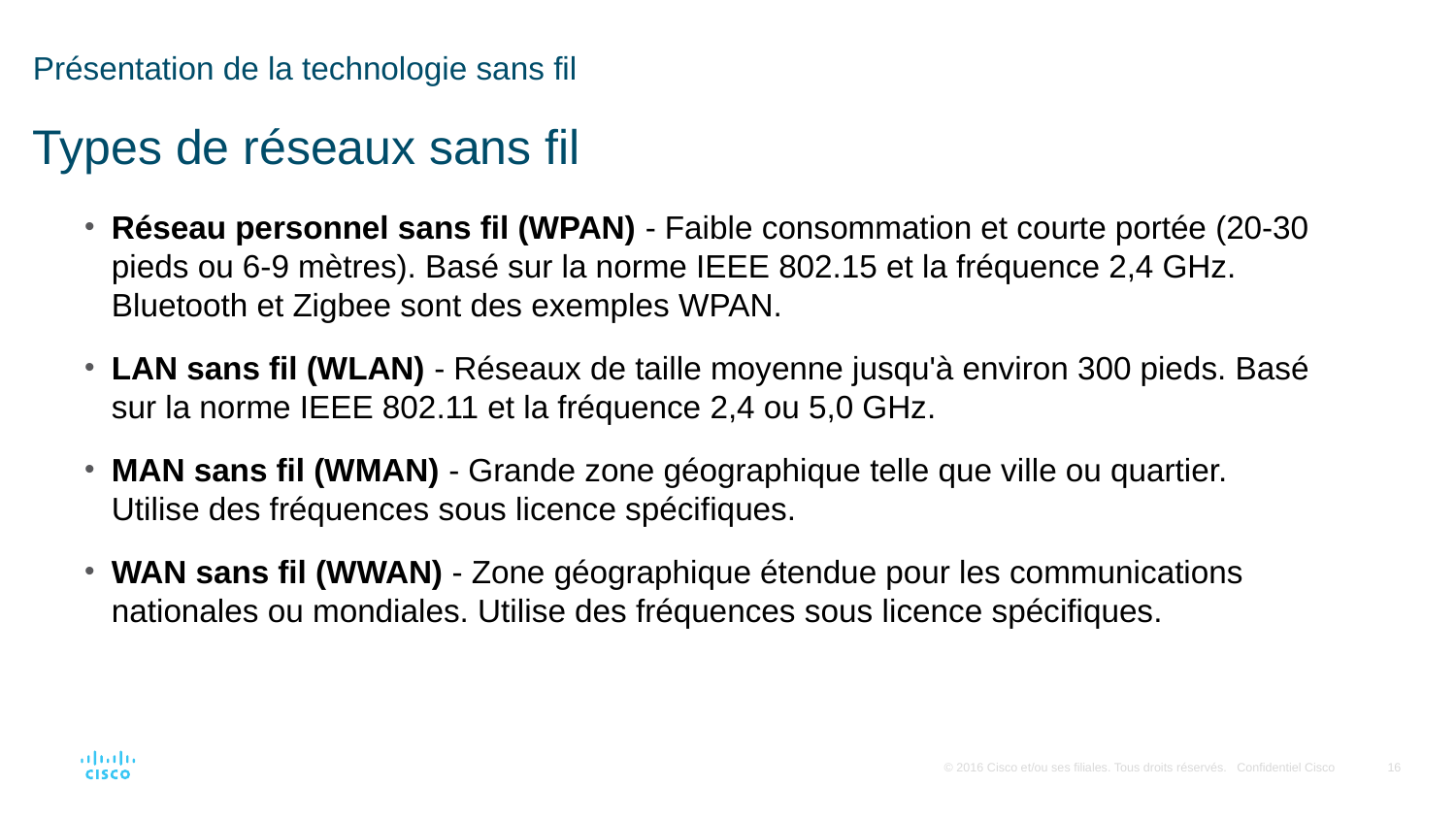

# Présentation de la technologie sans fil Types de réseaux sans fil
Réseau personnel sans fil (WPAN) - Faible consommation et courte portée (20-30 pieds ou 6-9 mètres). Basé sur la norme IEEE 802.15 et la fréquence 2,4 GHz. Bluetooth et Zigbee sont des exemples WPAN.
LAN sans fil (WLAN) - Réseaux de taille moyenne jusqu'à environ 300 pieds. Basé sur la norme IEEE 802.11 et la fréquence 2,4 ou 5,0 GHz.
MAN sans fil (WMAN) - Grande zone géographique telle que ville ou quartier. Utilise des fréquences sous licence spécifiques.
WAN sans fil (WWAN) - Zone géographique étendue pour les communications nationales ou mondiales. Utilise des fréquences sous licence spécifiques.